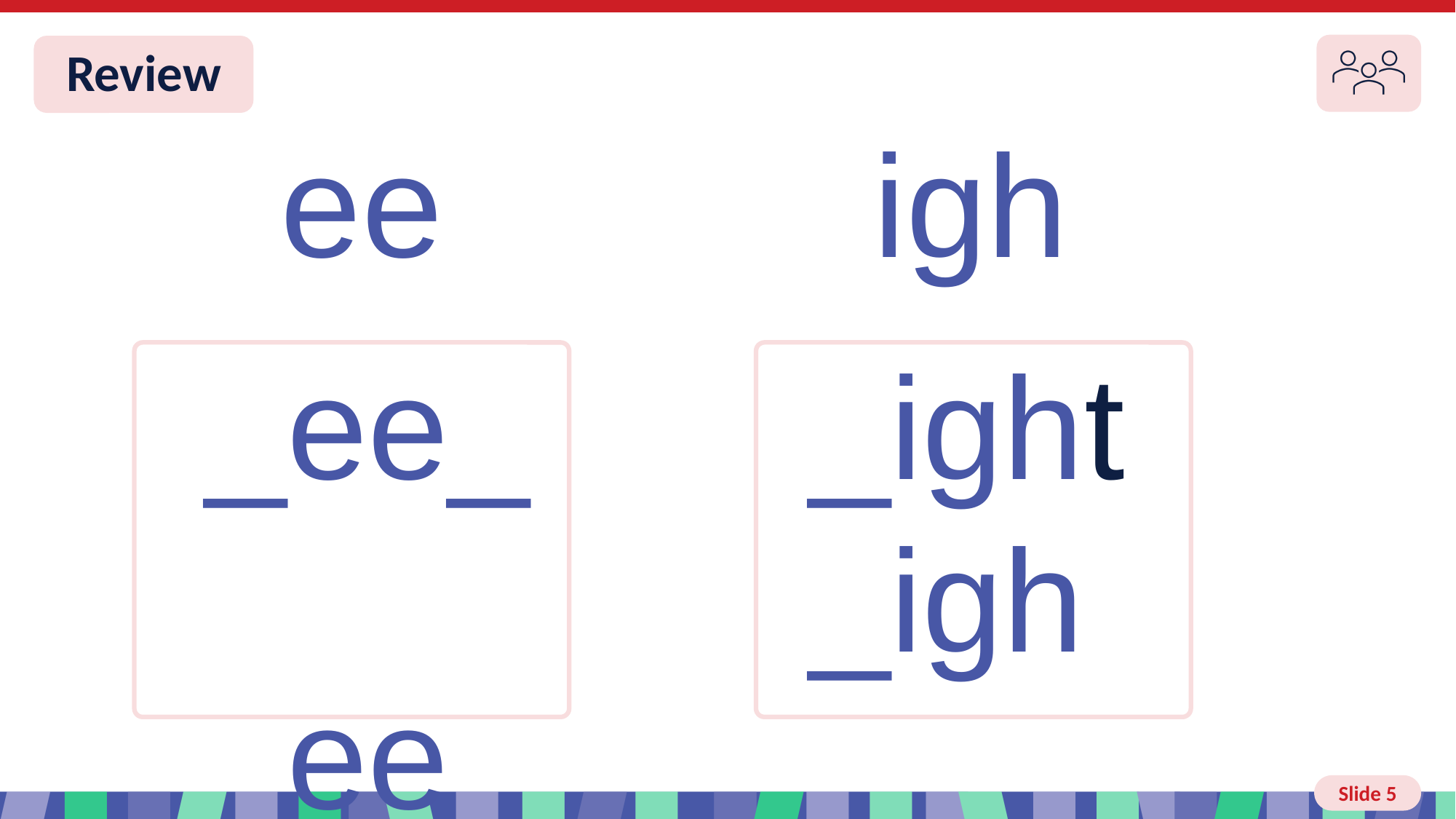

Slide 5 Review You do
ee
igh

_ee_
_ee

_ight
_igh